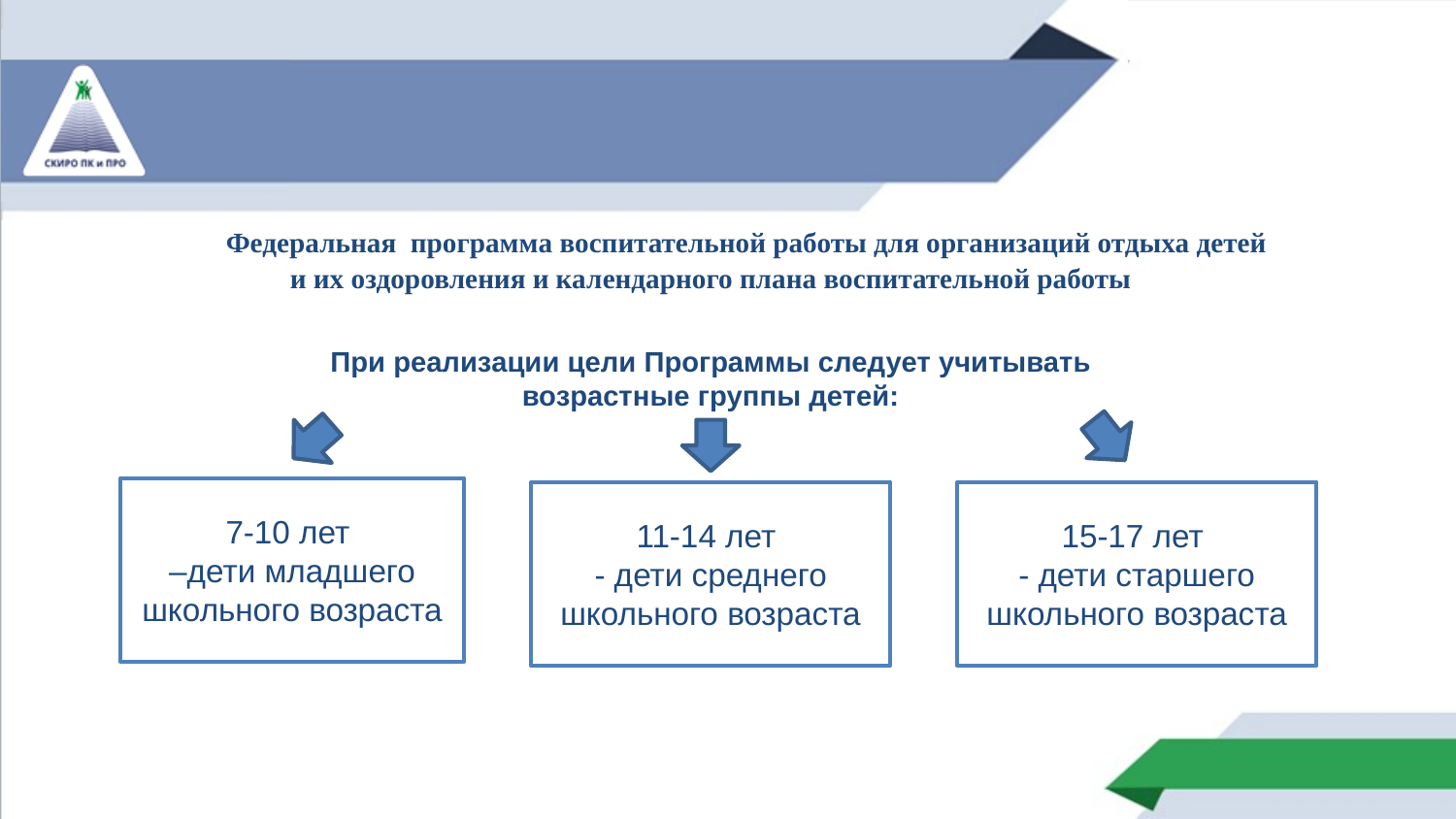

Федеральная  программа воспитательной работы для организаций отдыха детей и их оздоровления и календарного плана воспитательной работы
При реализации цели Программы следует учитывать возрастные группы детей:

7-10 лет
–дети младшего школьного возраста
11-14 лет
- дети среднего школьного возраста

15-17 лет
- дети старшего школьного возраста